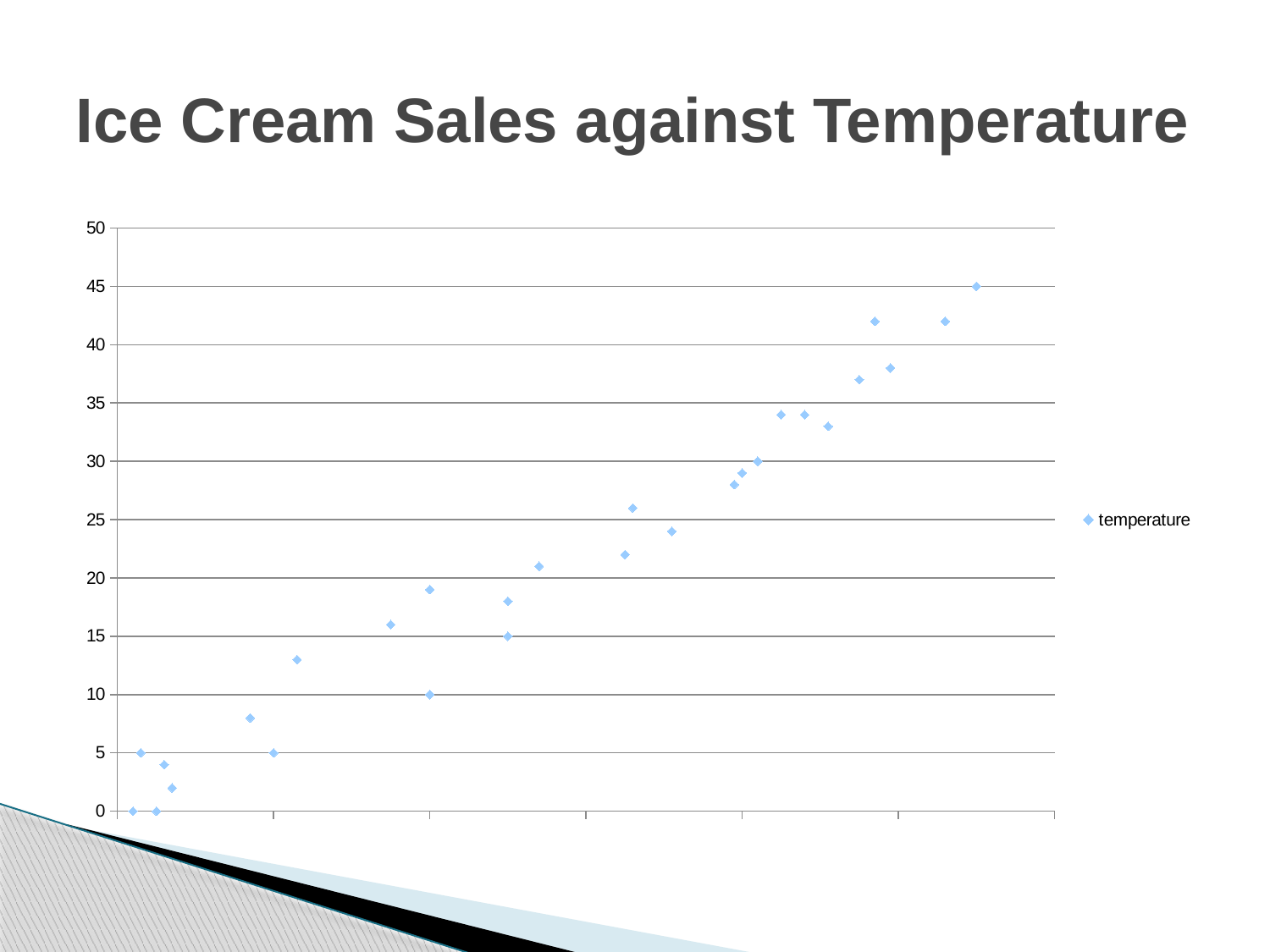

# Ice Cream Sales against Temperature

### Chart

| Category | temperature |
|---|---|